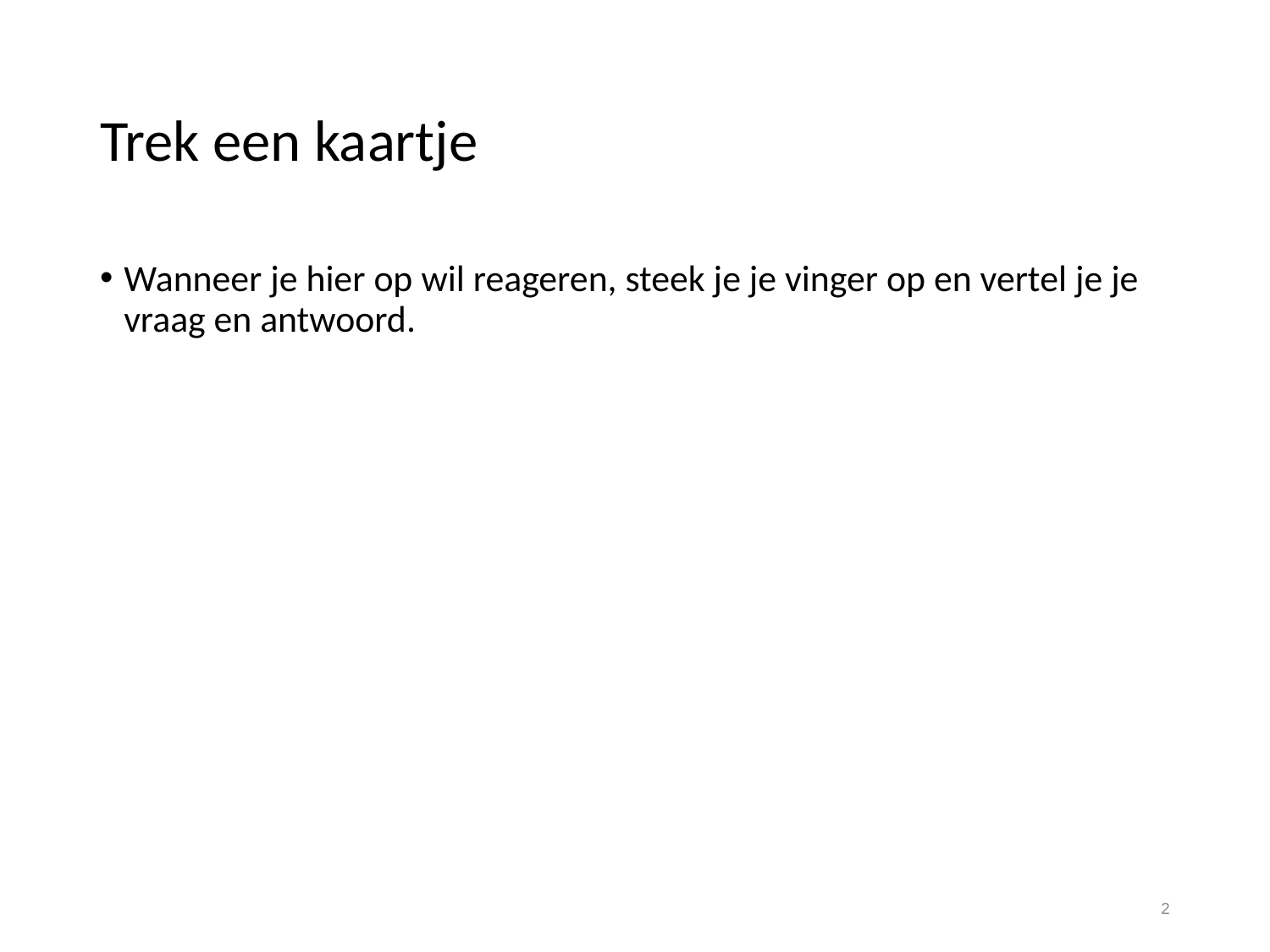

# Trek een kaartje
Wanneer je hier op wil reageren, steek je je vinger op en vertel je je vraag en antwoord.
2